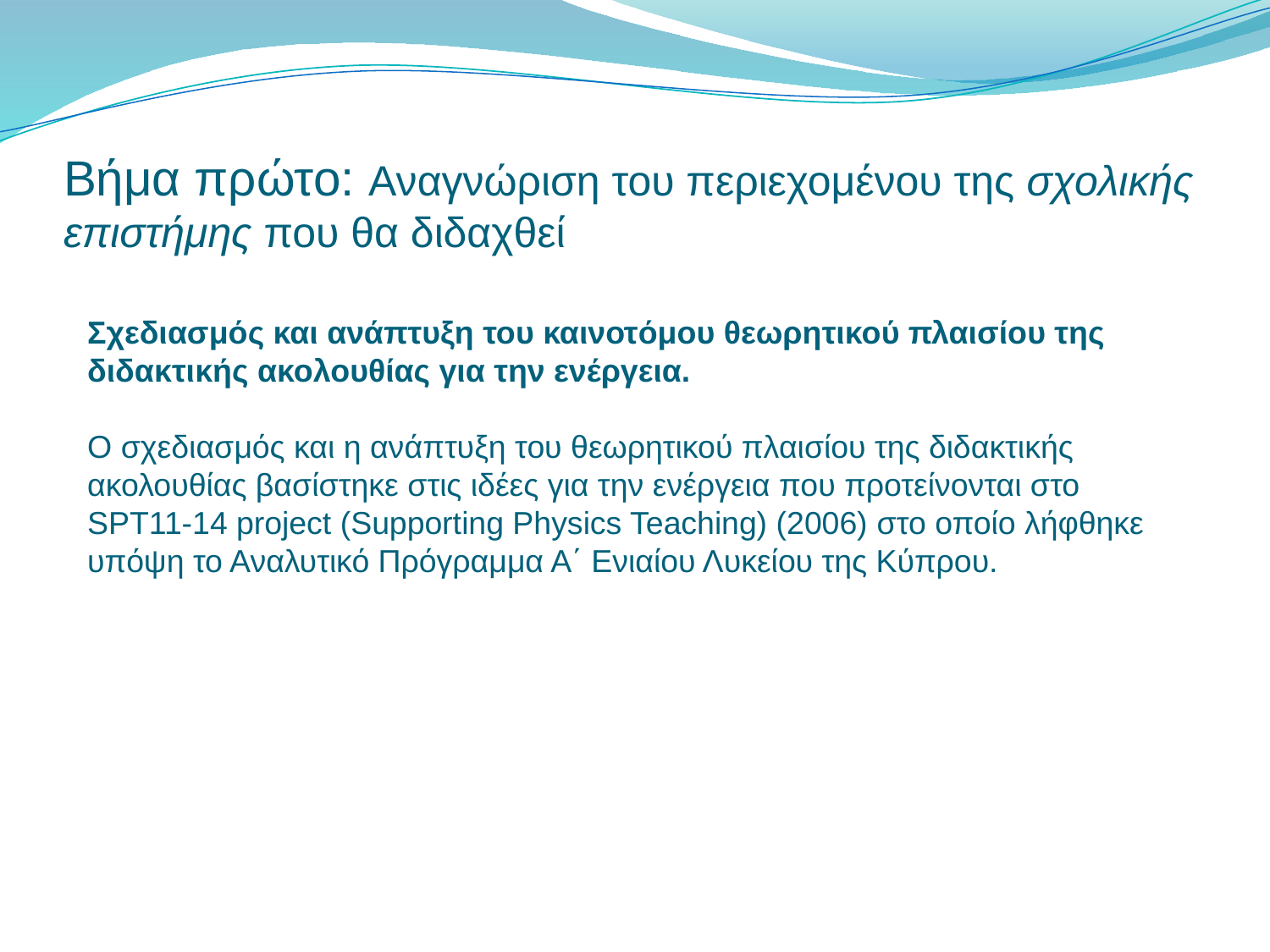

# Βήμα πρώτο: Αναγνώριση του περιεχομένου της σχολικής επιστήμης που θα διδαχθεί
Σχεδιασμός και ανάπτυξη του καινοτόμου θεωρητικού πλαισίου της διδακτικής ακολουθίας για την ενέργεια.

Ο σχεδιασμός και η ανάπτυξη του θεωρητικού πλαισίου της διδακτικής ακολουθίας βασίστηκε στις ιδέες για την ενέργεια που προτείνονται στο SPT11-14 project (Supporting Physics Teaching) (2006) στο οποίο λήφθηκε υπόψη το Αναλυτικό Πρόγραμμα Α΄ Ενιαίου Λυκείου της Κύπρου.